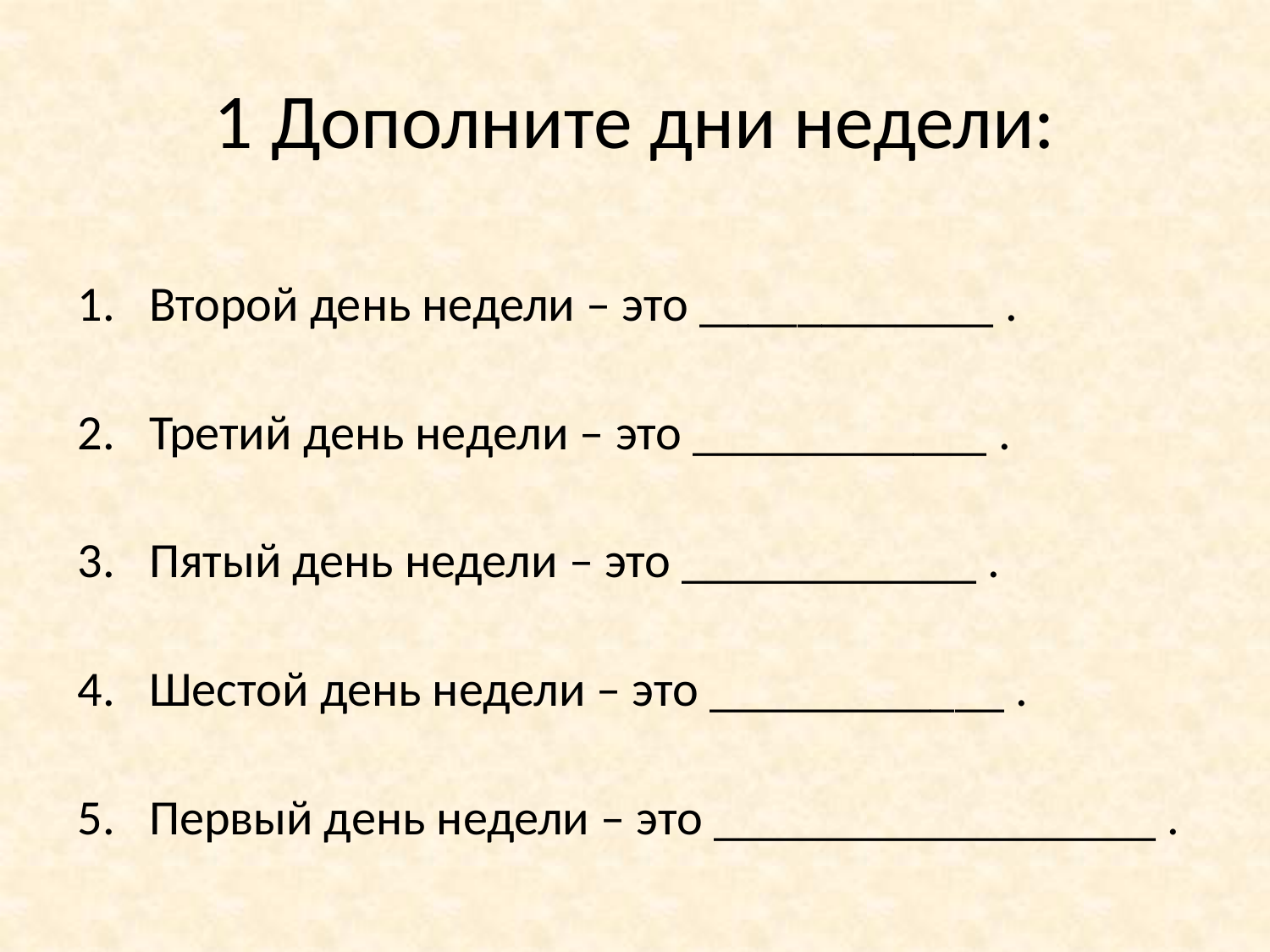

# 1 Дополните дни недели:
Второй день недели – это ____________ .
Третий день недели – это ____________ .
Пятый день недели – это ____________ .
Шестoй день недели – это ____________ .
Первый день недели – это __________________ .